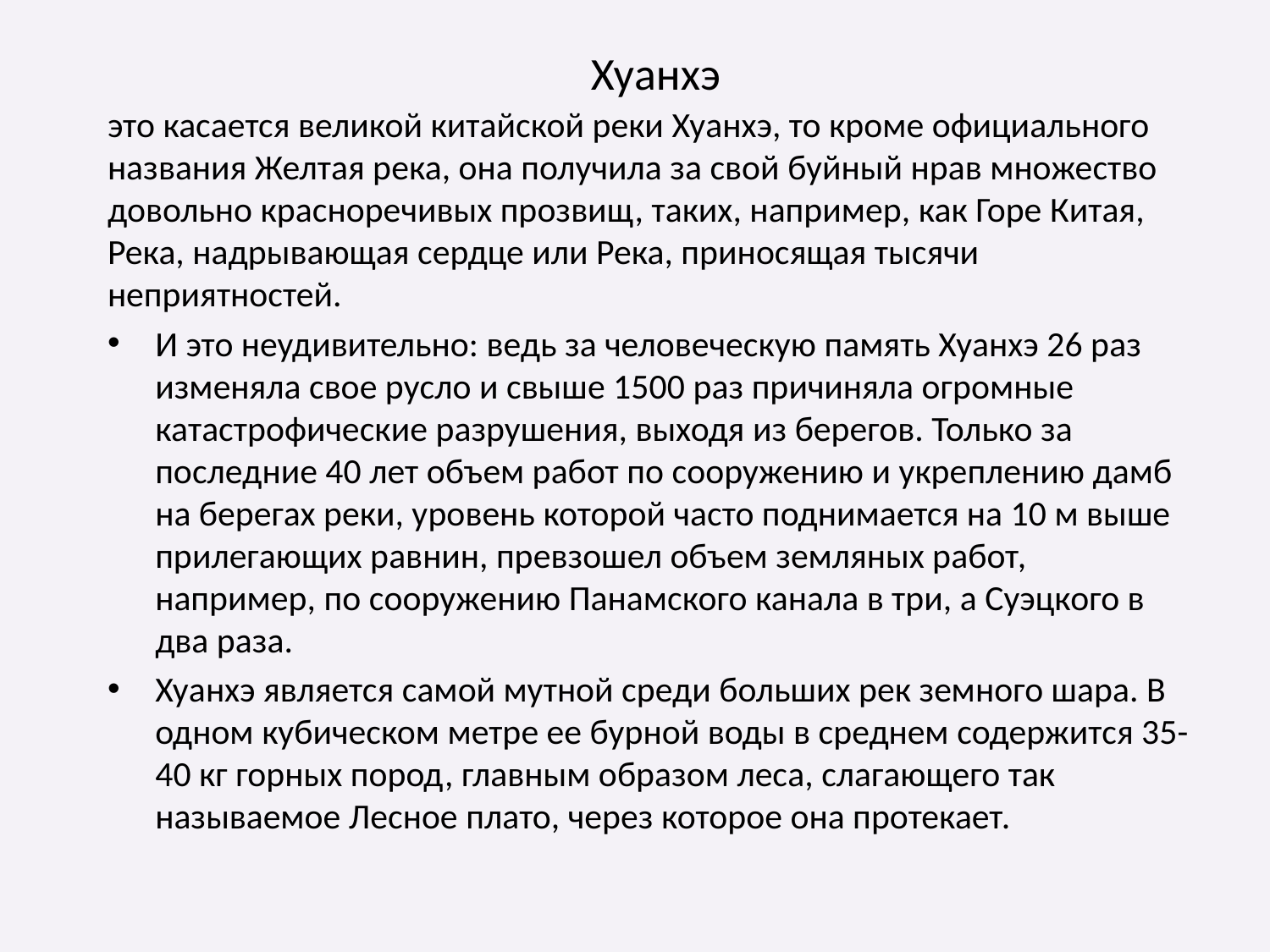

# Хуанхэ
это касается великой китайской реки Хуанхэ, то кроме официального названия Желтая река, она получила за свой буйный нрав множество довольно красноречивых прозвищ, таких, например, как Горе Китая, Река, надрывающая сердце или Река, приносящая тысячи неприятностей.
И это неудивительно: ведь за человеческую память Хуанхэ 26 раз изменяла свое русло и свыше 1500 раз причиняла огромные катастрофические разрушения, выходя из берегов. Только за последние 40 лет объем работ по сооружению и укреплению дамб на берегах реки, уровень которой часто поднимается на 10 м выше прилегающих равнин, превзошел объем земляных работ, например, по сооружению Панамского канала в три, а Суэцкого в два раза.
Хуанхэ является самой мутной среди больших рек земного шара. В одном кубическом метре ее бурной воды в среднем содержится 35-40 кг горных пород, главным образом леса, слагающего так называемое Лесное плато, через которое она протекает.